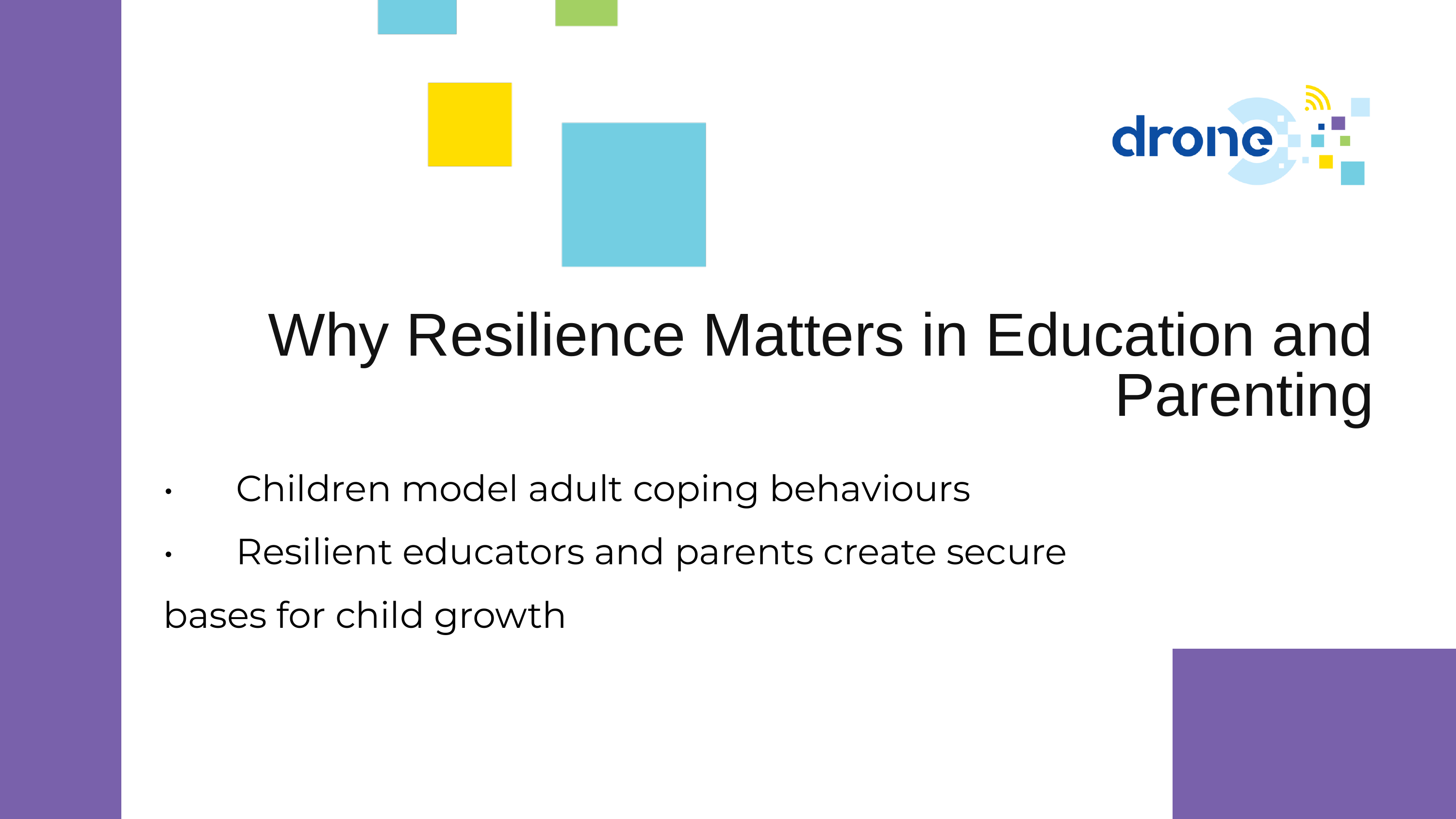

Why Resilience Matters in Education and Parenting

•	Children model adult coping behaviours
•	Resilient educators and parents create secure bases for child growth